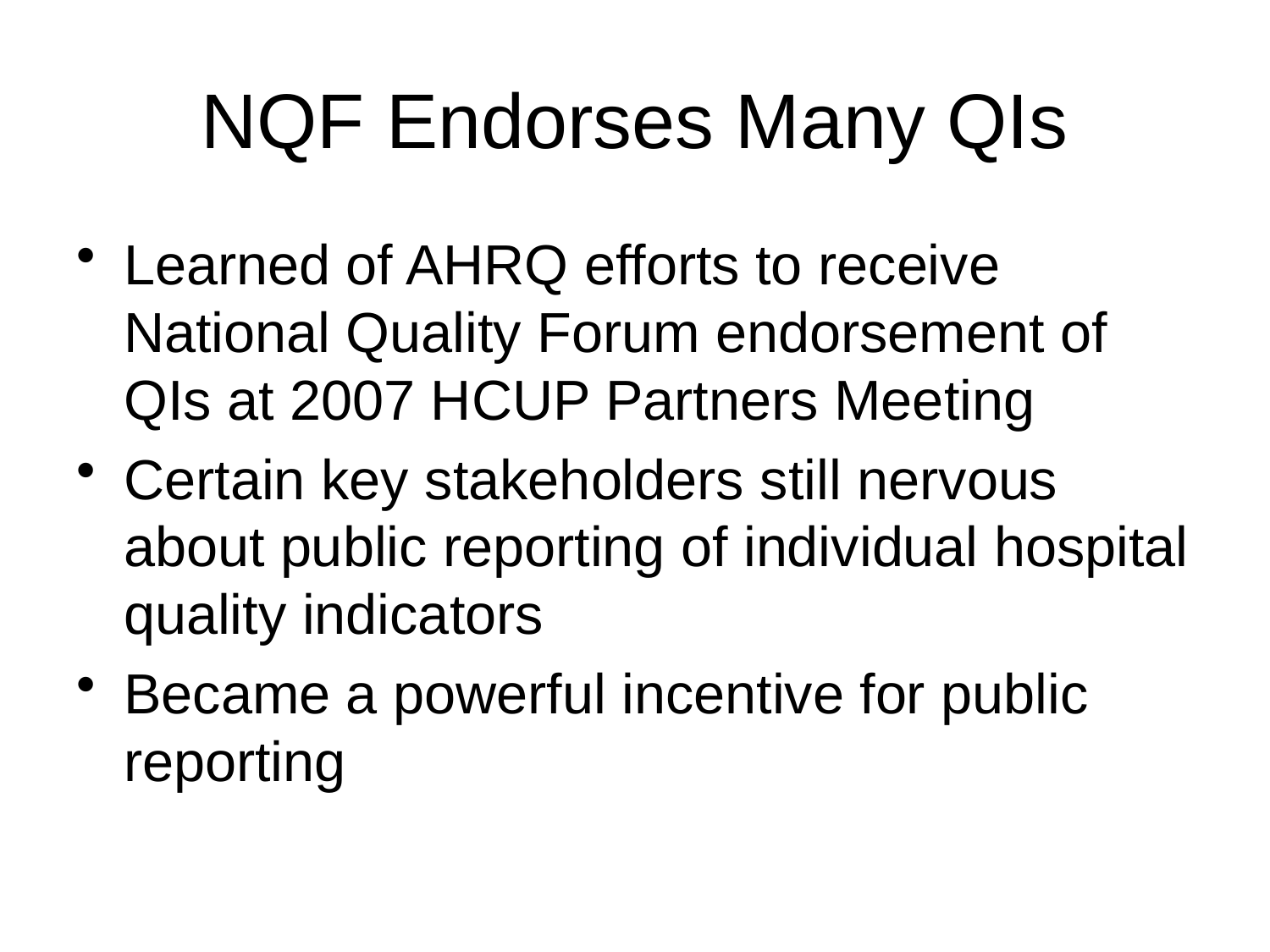

# NQF Endorses Many QIs
Learned of AHRQ efforts to receive National Quality Forum endorsement of QIs at 2007 HCUP Partners Meeting
Certain key stakeholders still nervous about public reporting of individual hospital quality indicators
Became a powerful incentive for public reporting